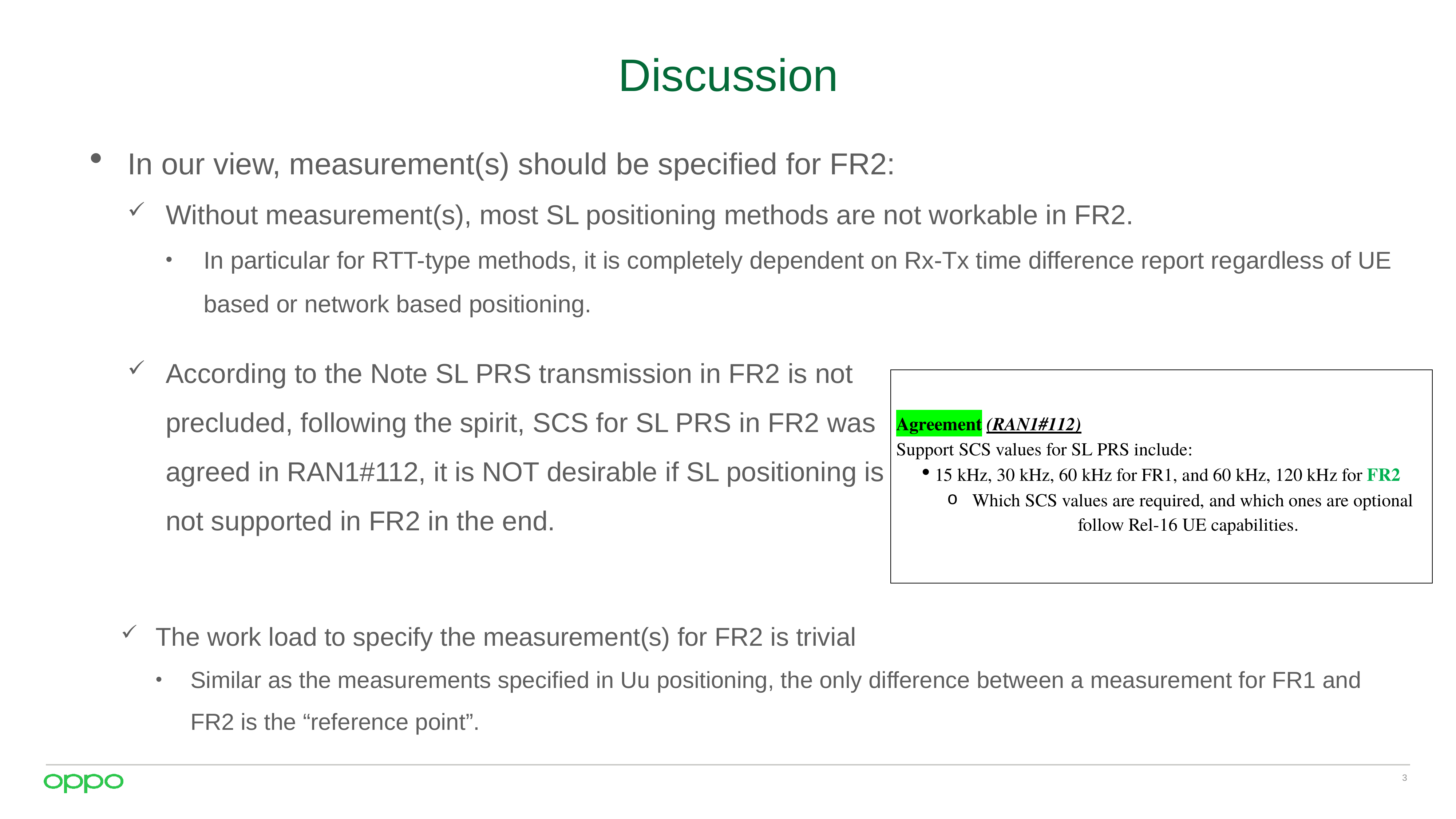

# Discussion
In our view, measurement(s) should be specified for FR2:
Without measurement(s), most SL positioning methods are not workable in FR2.
In particular for RTT-type methods, it is completely dependent on Rx-Tx time difference report regardless of UE based or network based positioning.
According to the Note SL PRS transmission in FR2 is not precluded, following the spirit, SCS for SL PRS in FR2 was agreed in RAN1#112, it is NOT desirable if SL positioning is not supported in FR2 in the end.
| Agreement (RAN1#112) Support SCS values for SL PRS include: 15 kHz, 30 kHz, 60 kHz for FR1, and 60 kHz, 120 kHz for FR2 Which SCS values are required, and which ones are optional follow Rel-16 UE capabilities. |
| --- |
The work load to specify the measurement(s) for FR2 is trivial
Similar as the measurements specified in Uu positioning, the only difference between a measurement for FR1 and FR2 is the “reference point”.